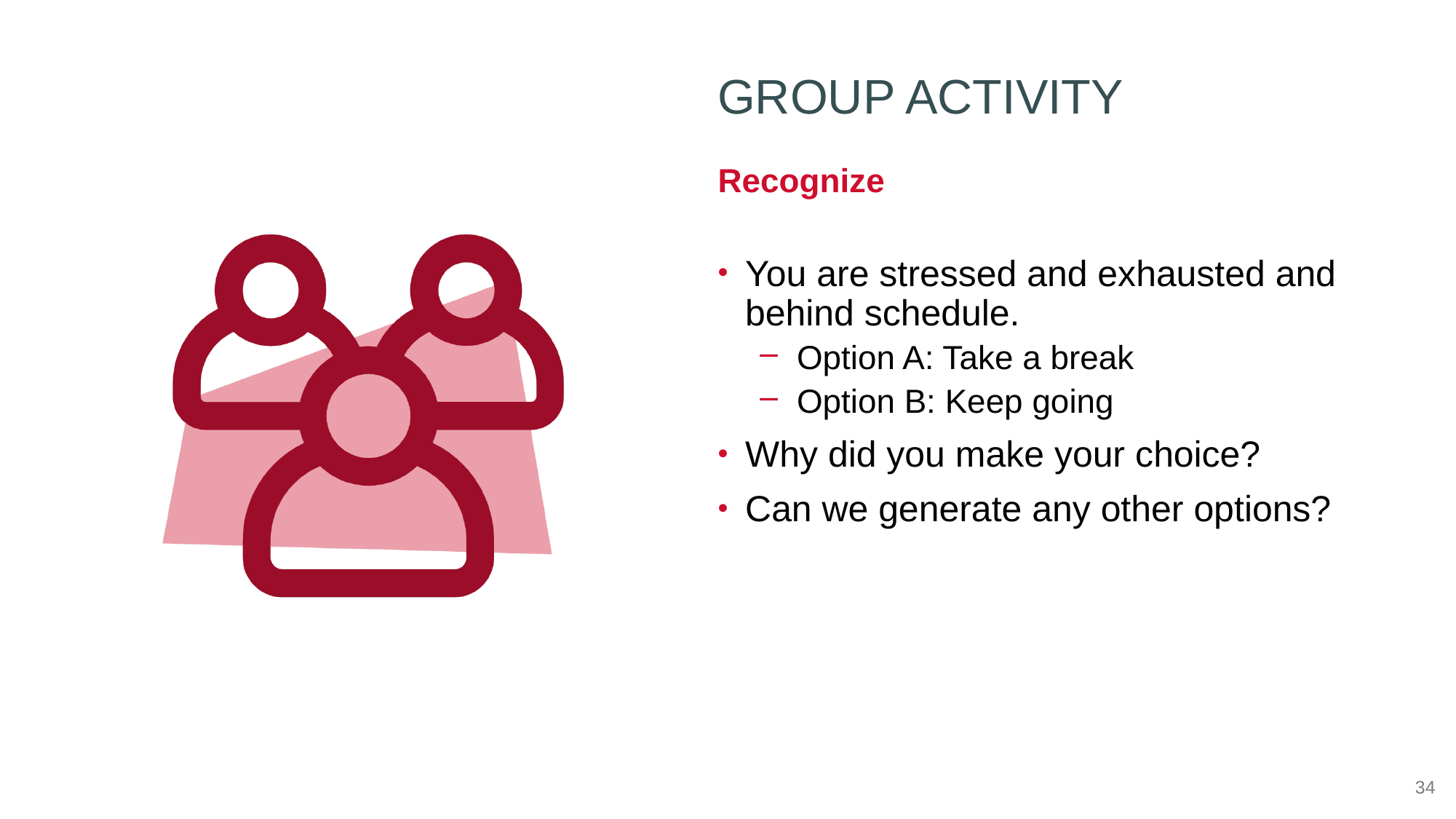

Recognize
You are stressed and exhausted and behind schedule.
Option A: Take a break
Option B: Keep going
Why did you make your choice?
Can we generate any other options?

34